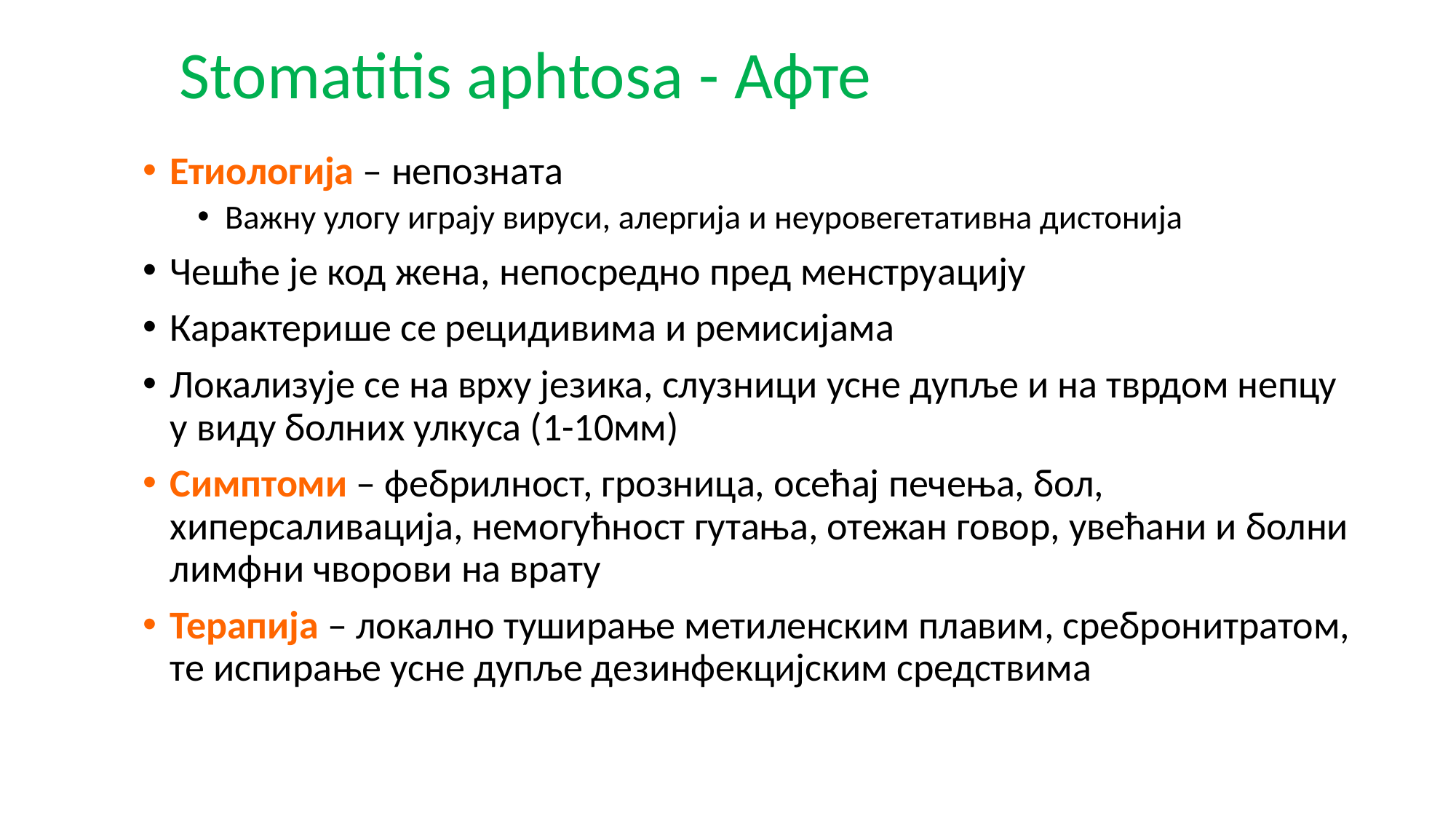

# Stomatitis aphtosa - Афте
Етиологија – непозната
Важну улогу играју вируси, алергија и неуровегетативна дистонија
Чешће је код жена, непосредно пред менструацију
Карактерише се рецидивима и ремисијама
Локализује се на врху језика, слузници усне дупље и на тврдом непцу у виду болних улкуса (1-10мм)
Симптоми – фебрилност, грозница, осећај печења, бол, хиперсаливација, немогућност гутања, отежан говор, увећани и болни лимфни чворови на врату
Терапија – локално туширање метиленским плавим, сребронитратом, те испирање усне дупље дезинфекцијским средствима